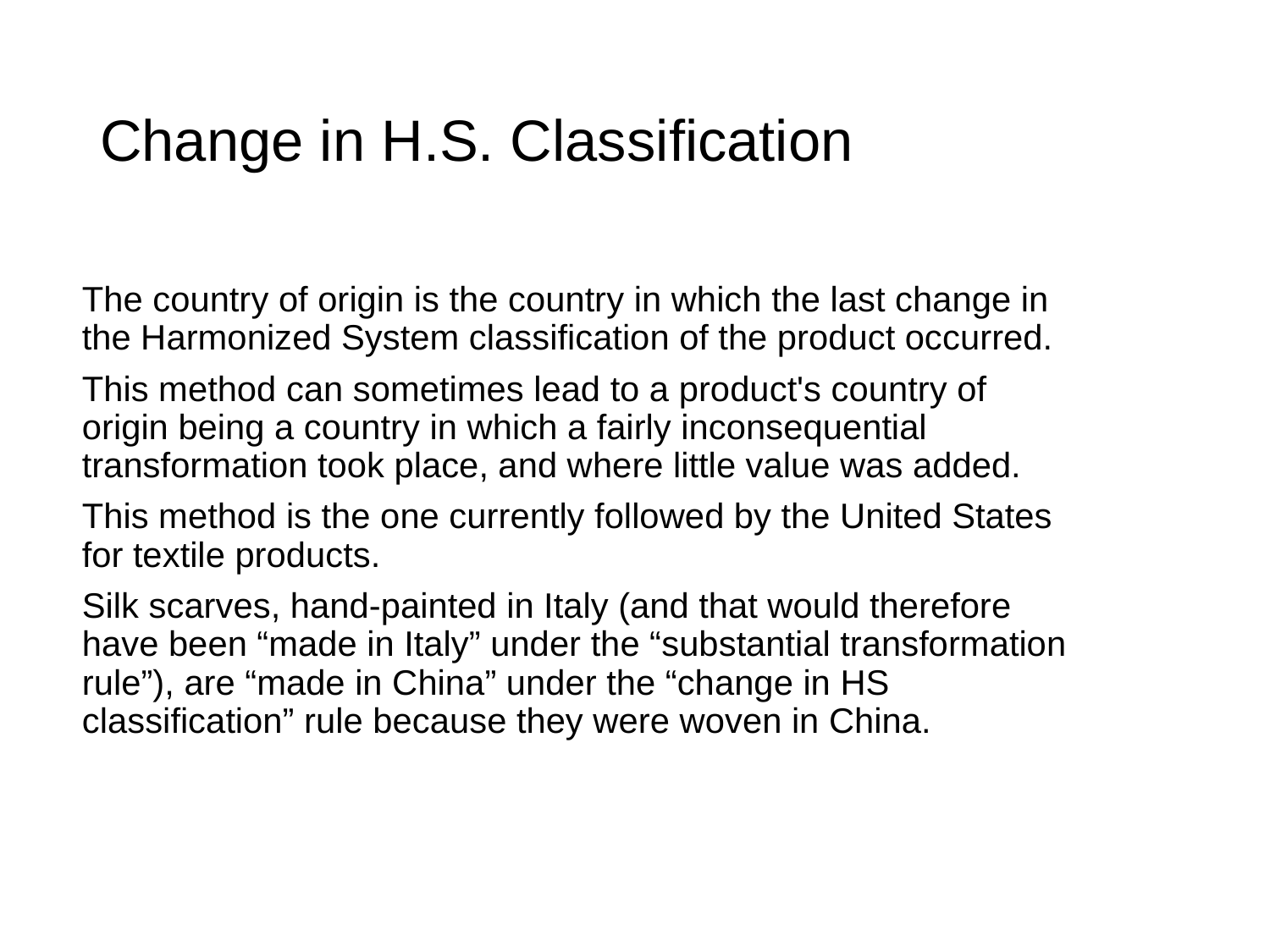

# Change in H.S. Classification
The country of origin is the country in which the last change in the Harmonized System classification of the product occurred.
This method can sometimes lead to a product's country of origin being a country in which a fairly inconsequential transformation took place, and where little value was added.
This method is the one currently followed by the United States for textile products.
Silk scarves, hand-painted in Italy (and that would therefore have been “made in Italy” under the “substantial transformation rule”), are “made in China” under the “change in HS classification” rule because they were woven in China.